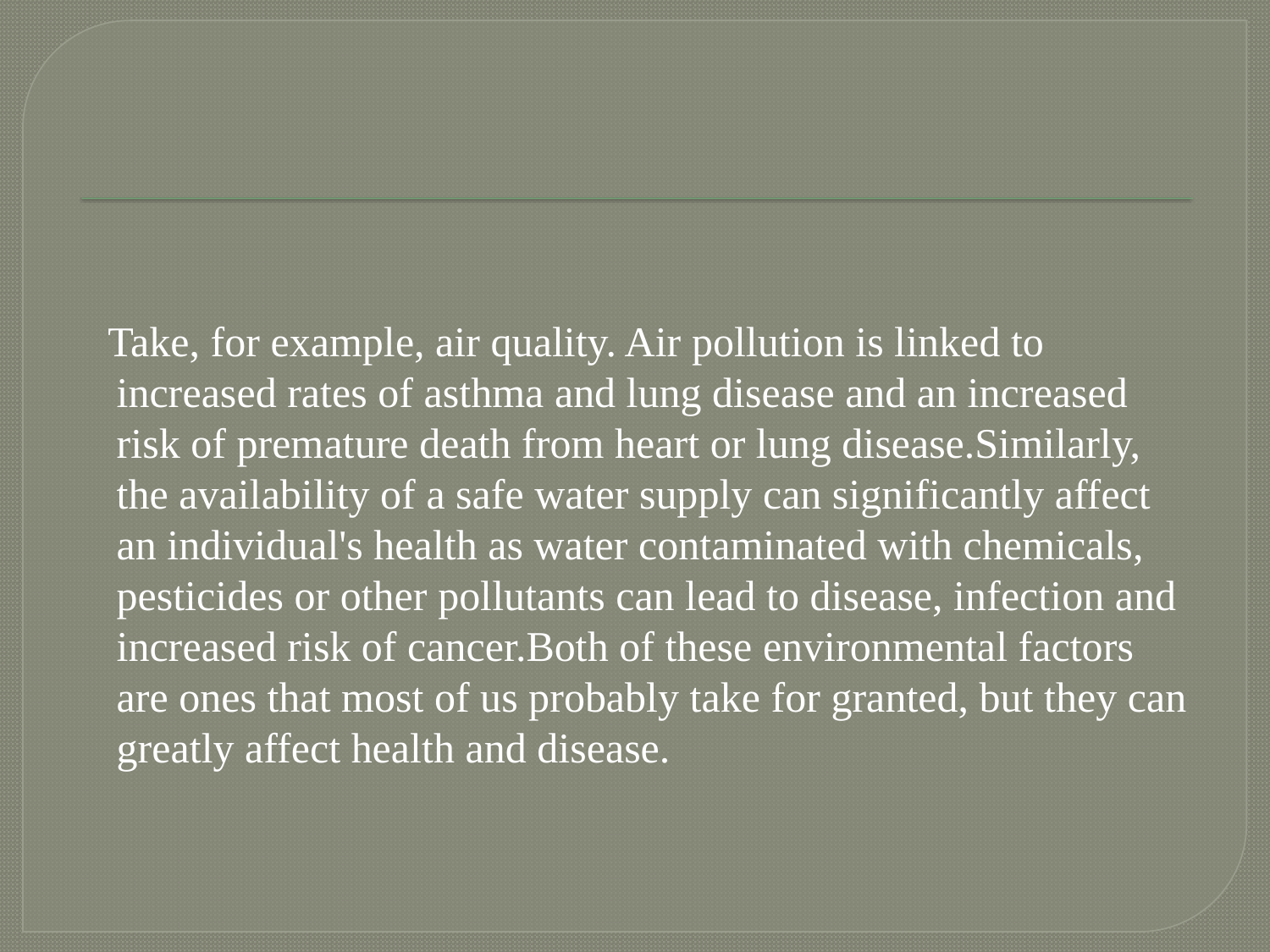

#
   Take, for example, air quality. Air pollution is linked to increased rates of asthma and lung disease and an increased risk of premature death from heart or lung disease.Similarly, the availability of a safe water supply can significantly affect an individual's health as water contaminated with chemicals, pesticides or other pollutants can lead to disease, infection and increased risk of cancer.Both of these environmental factors are ones that most of us probably take for granted, but they can greatly affect health and disease.